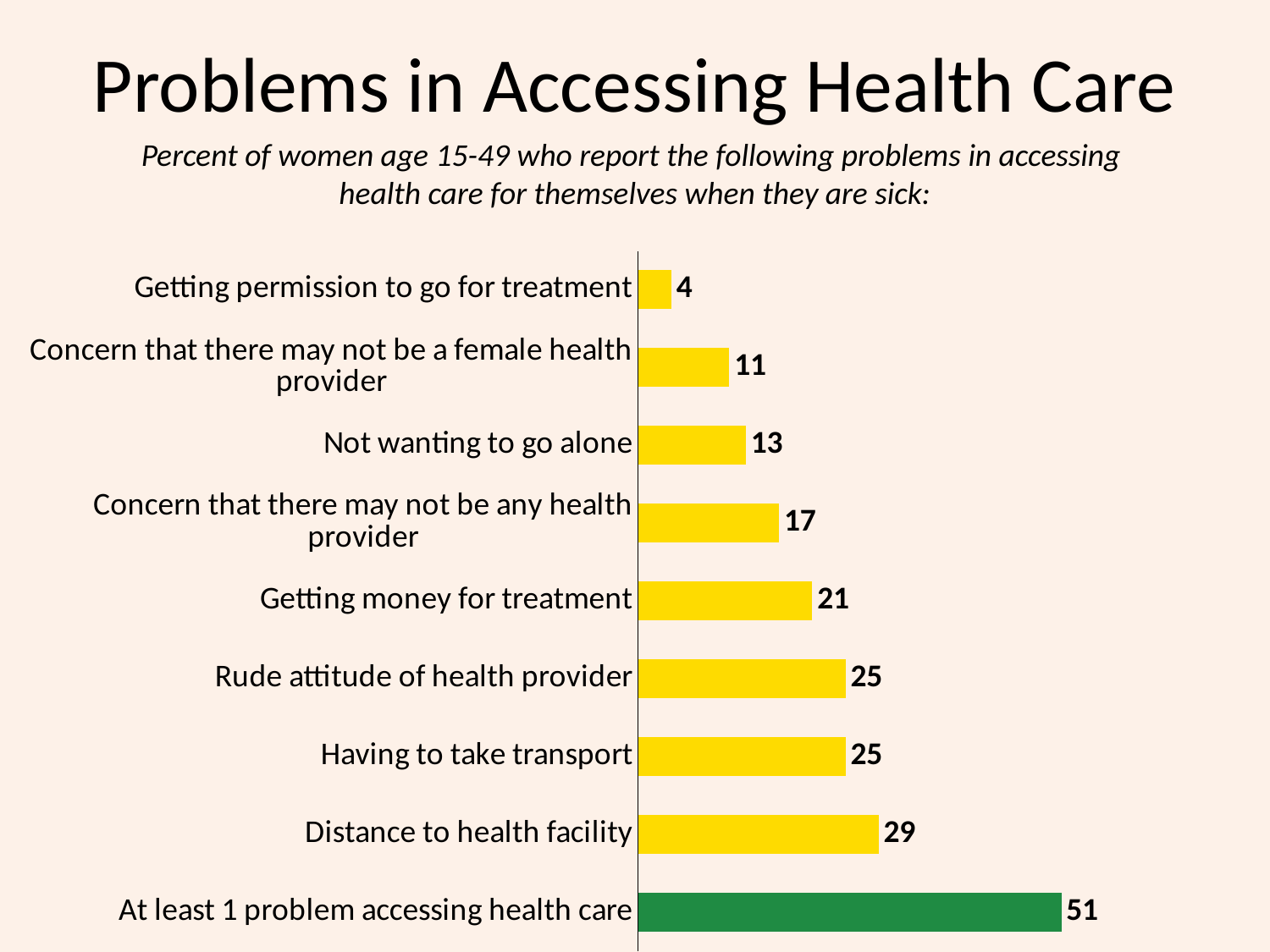

# Problems in Accessing Health Care
Percent of women age 15-49 who report the following problems in accessing
health care for themselves when they are sick:

### Chart

| Category | Series 1 |
|---|---|
| At least 1 problem accessing health care | 51.0 |
| Distance to health facility | 29.0 |
| Having to take transport | 25.0 |
| Rude attitude of health provider | 25.0 |
| Getting money for treatment | 21.0 |
| Concern that there may not be any health provider | 17.0 |
| Not wanting to go alone | 13.0 |
| Concern that there may not be a female health provider | 11.0 |
| Getting permission to go for treatment | 4.0 |